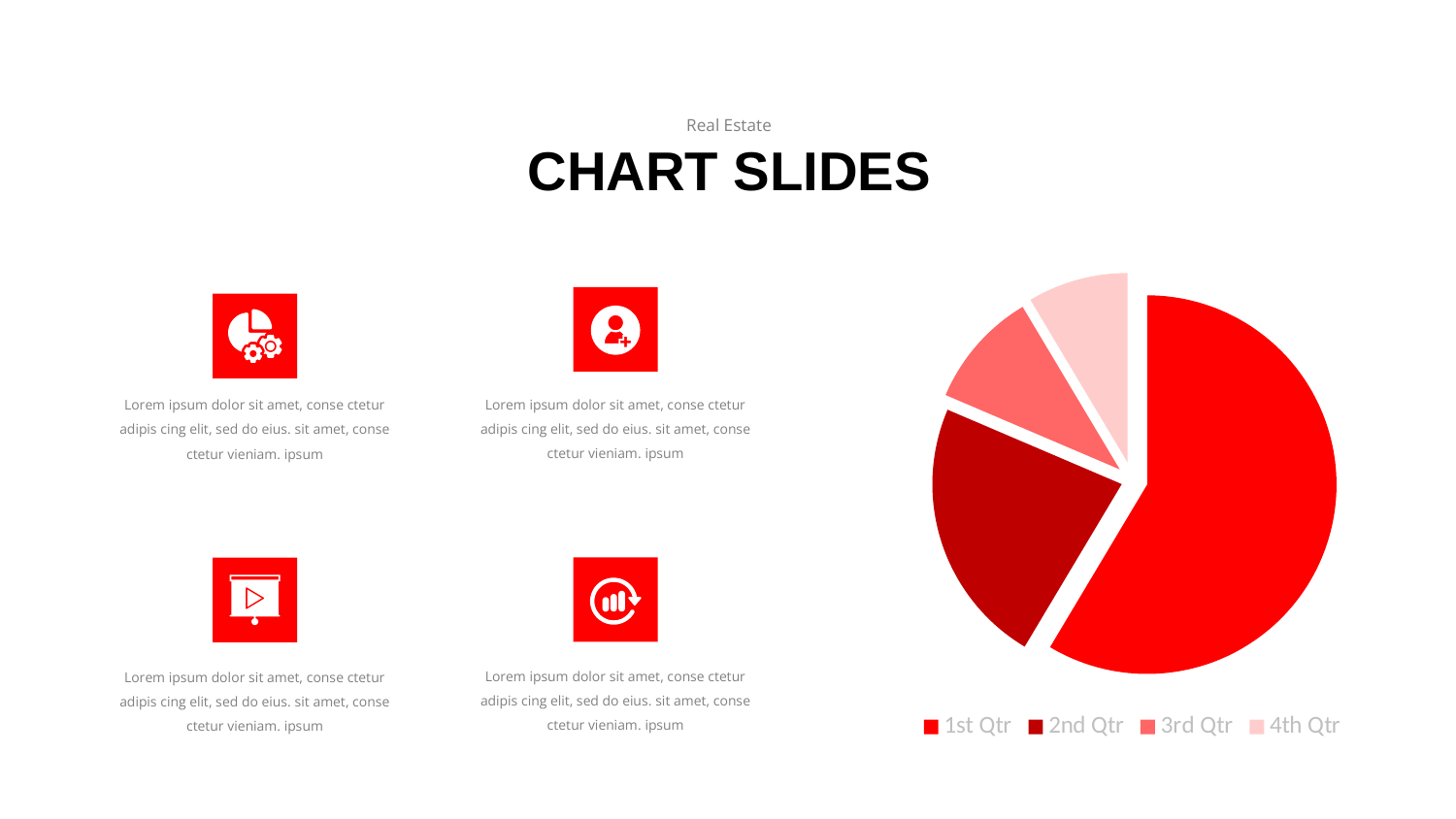

Real Estate
CHART SLIDES

### Chart

| Category | Sales |
|---|---|
| 1st Qtr | 8.2 |
| 2nd Qtr | 3.2 |
| 3rd Qtr | 1.4 |
| 4th Qtr | 1.2 |

Lorem ipsum dolor sit amet, conse ctetur adipis cing elit, sed do eius. sit amet, conse ctetur vieniam. ipsum
Lorem ipsum dolor sit amet, conse ctetur adipis cing elit, sed do eius. sit amet, conse ctetur vieniam. ipsum

Lorem ipsum dolor sit amet, conse ctetur adipis cing elit, sed do eius. sit amet, conse ctetur vieniam. ipsum
Lorem ipsum dolor sit amet, conse ctetur adipis cing elit, sed do eius. sit amet, conse ctetur vieniam. ipsum